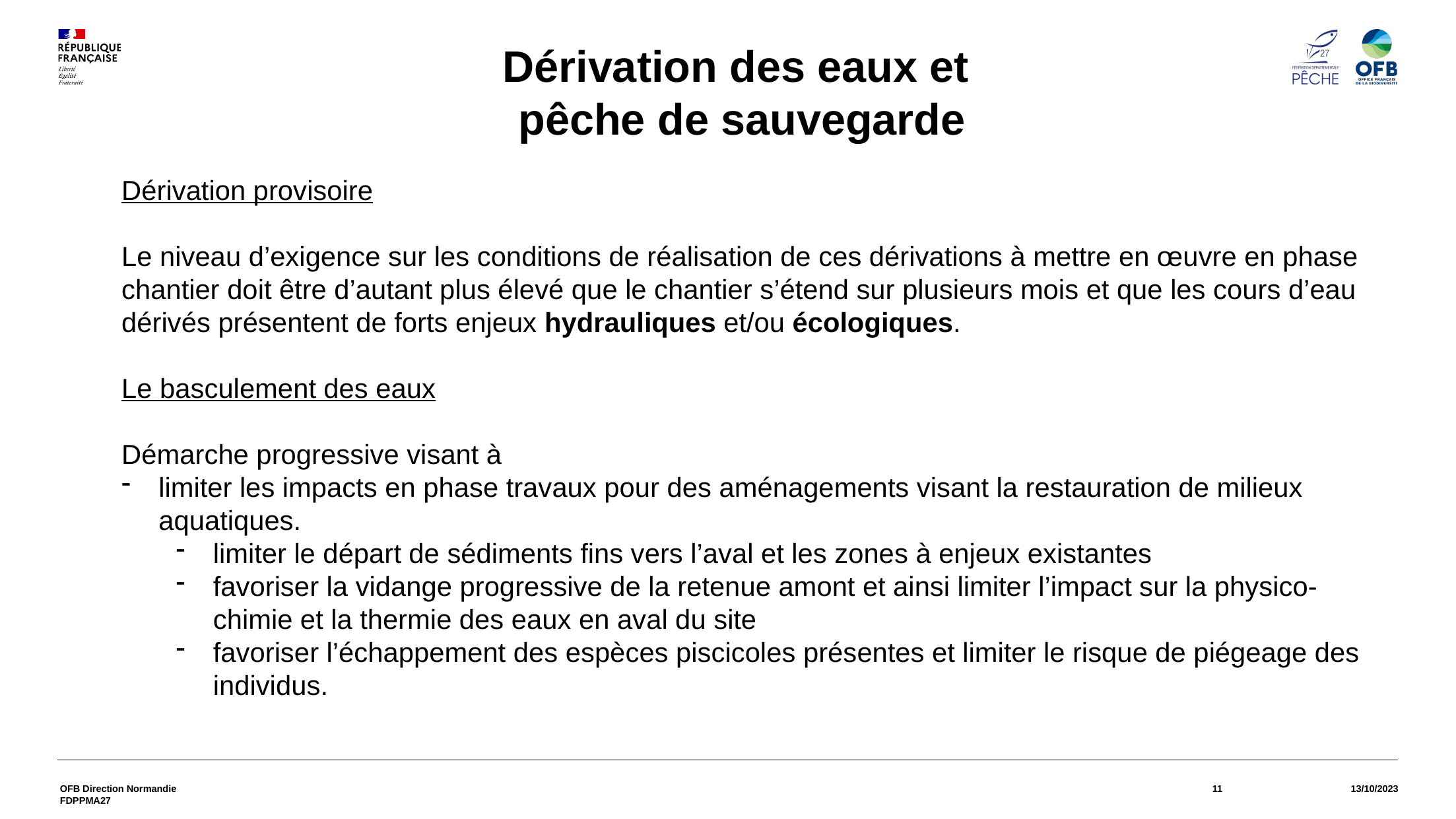

Dérivation des eaux et
pêche de sauvegarde
Dérivation provisoire

Le niveau d’exigence sur les conditions de réalisation de ces dérivations à mettre en œuvre en phase chantier doit être d’autant plus élevé que le chantier s’étend sur plusieurs mois et que les cours d’eau dérivés présentent de forts enjeux hydrauliques et/ou écologiques.

Le basculement des eaux

Démarche progressive visant à
limiter les impacts en phase travaux pour des aménagements visant la restauration de milieux aquatiques.
limiter le départ de sédiments fins vers l’aval et les zones à enjeux existantes
favoriser la vidange progressive de la retenue amont et ainsi limiter l’impact sur la physico-chimie et la thermie des eaux en aval du site
favoriser l’échappement des espèces piscicoles présentes et limiter le risque de piégeage des individus.